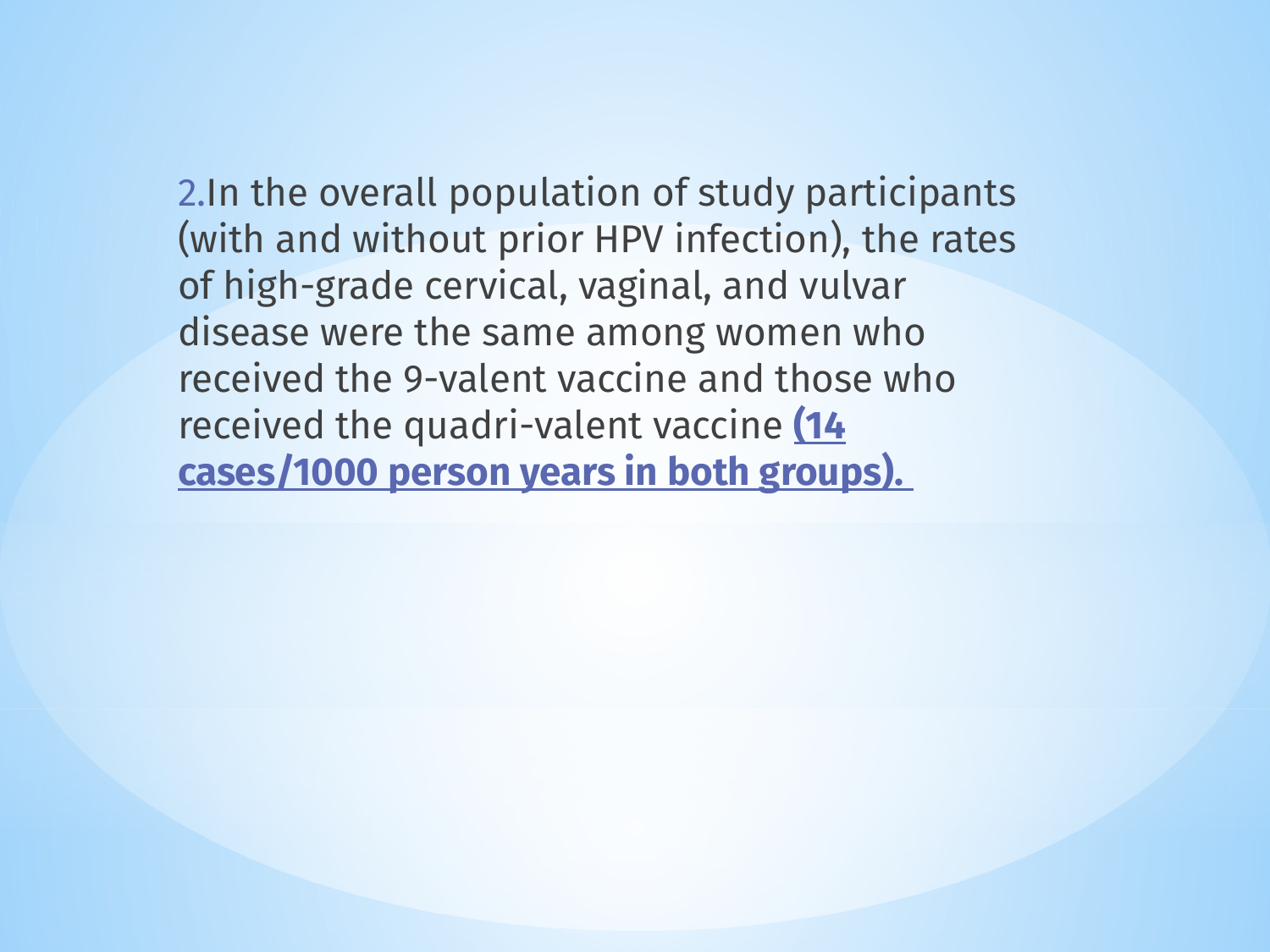

2.In the overall population of study participants (with and without prior HPV infection), the rates of high-grade cervical, vaginal, and vulvar disease were the same among women who received the 9-valent vaccine and those who received the quadri-valent vaccine (14 cases/1000 person years in both groups).

#